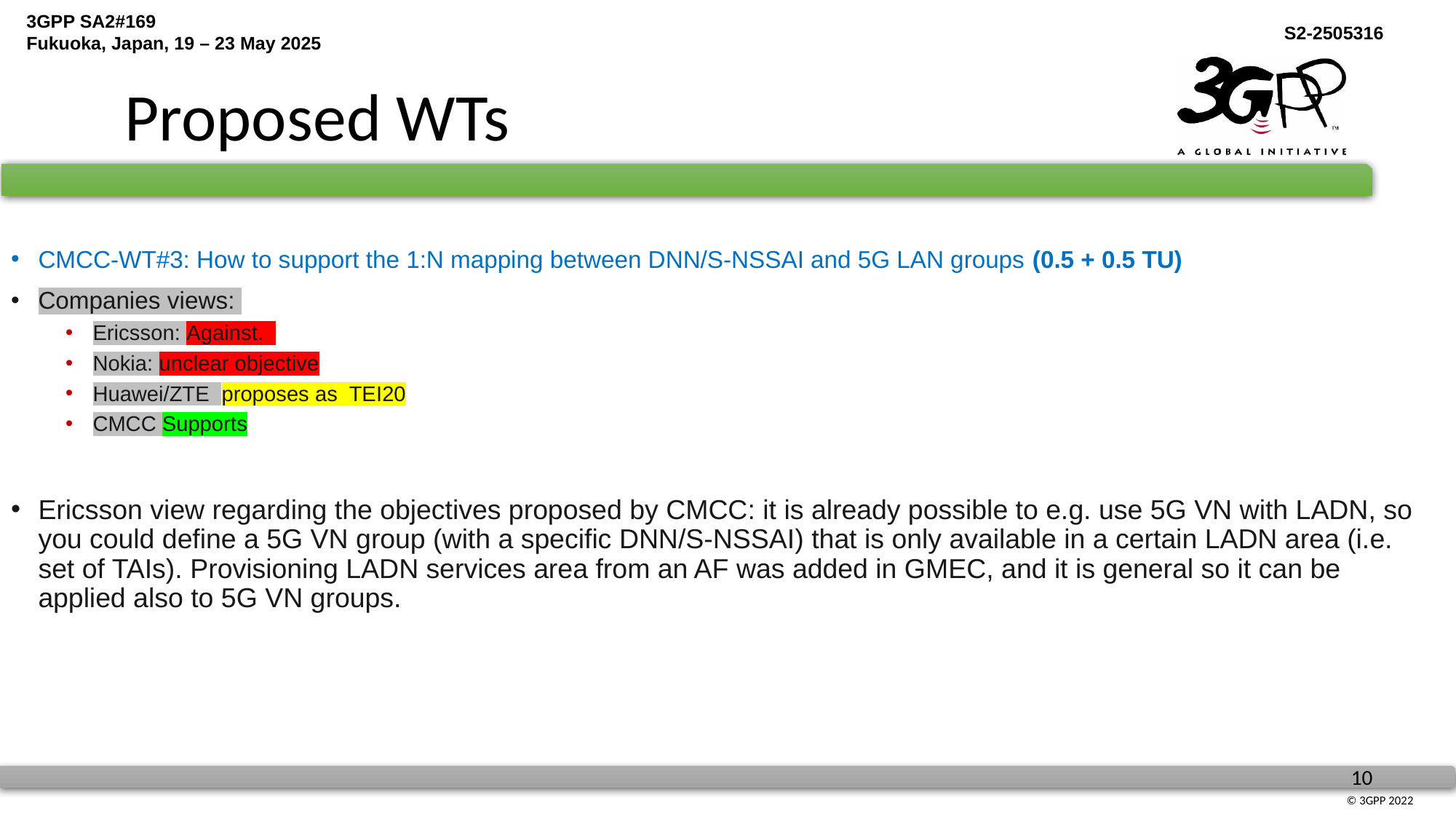

# Proposed WTs
CMCC-WT#3: How to support the 1:N mapping between DNN/S-NSSAI and 5G LAN groups (0.5 + 0.5 TU)
Companies views:
Ericsson: Against.
Nokia: unclear objective
Huawei/ZTE  proposes as  TEI20
CMCC Supports

Ericsson view regarding the objectives proposed by CMCC: it is already possible to e.g. use 5G VN with LADN, so you could define a 5G VN group (with a specific DNN/S-NSSAI) that is only available in a certain LADN area (i.e. set of TAIs). Provisioning LADN services area from an AF was added in GMEC, and it is general so it can be applied also to 5G VN groups.